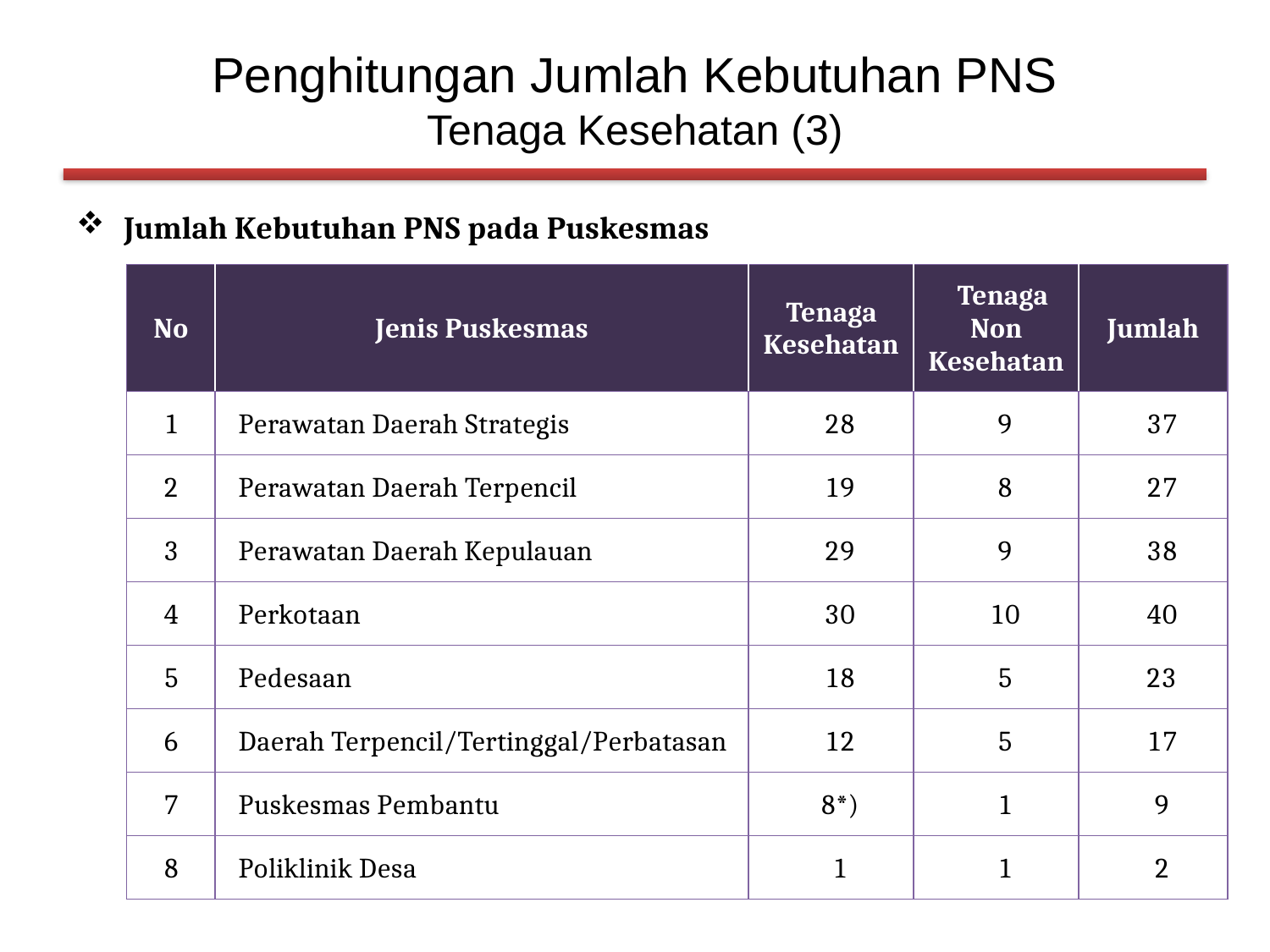

# Penghitungan Jumlah Kebutuhan PNS Tenaga Kesehatan (3)

Jumlah Kebutuhan PNS pada Puskesmas
| No | Jenis Puskesmas | Tenaga Kesehatan | Tenaga Non Kesehatan | Jumlah |
| --- | --- | --- | --- | --- |
| 1 | Perawatan Daerah Strategis | 28 | 9 | 37 |
| 2 | Perawatan Daerah Terpencil | 19 | 8 | 27 |
| 3 | Perawatan Daerah Kepulauan | 29 | 9 | 38 |
| 4 | Perkotaan | 30 | 10 | 40 |
| 5 | Pedesaan | 18 | 5 | 23 |
| 6 | Daerah Terpencil/Tertinggal/Perbatasan | 12 | 5 | 17 |
| 7 | Puskesmas Pembantu | 8\*) | 1 | 9 |
| 8 | Poliklinik Desa | 1 | 1 | 2 |